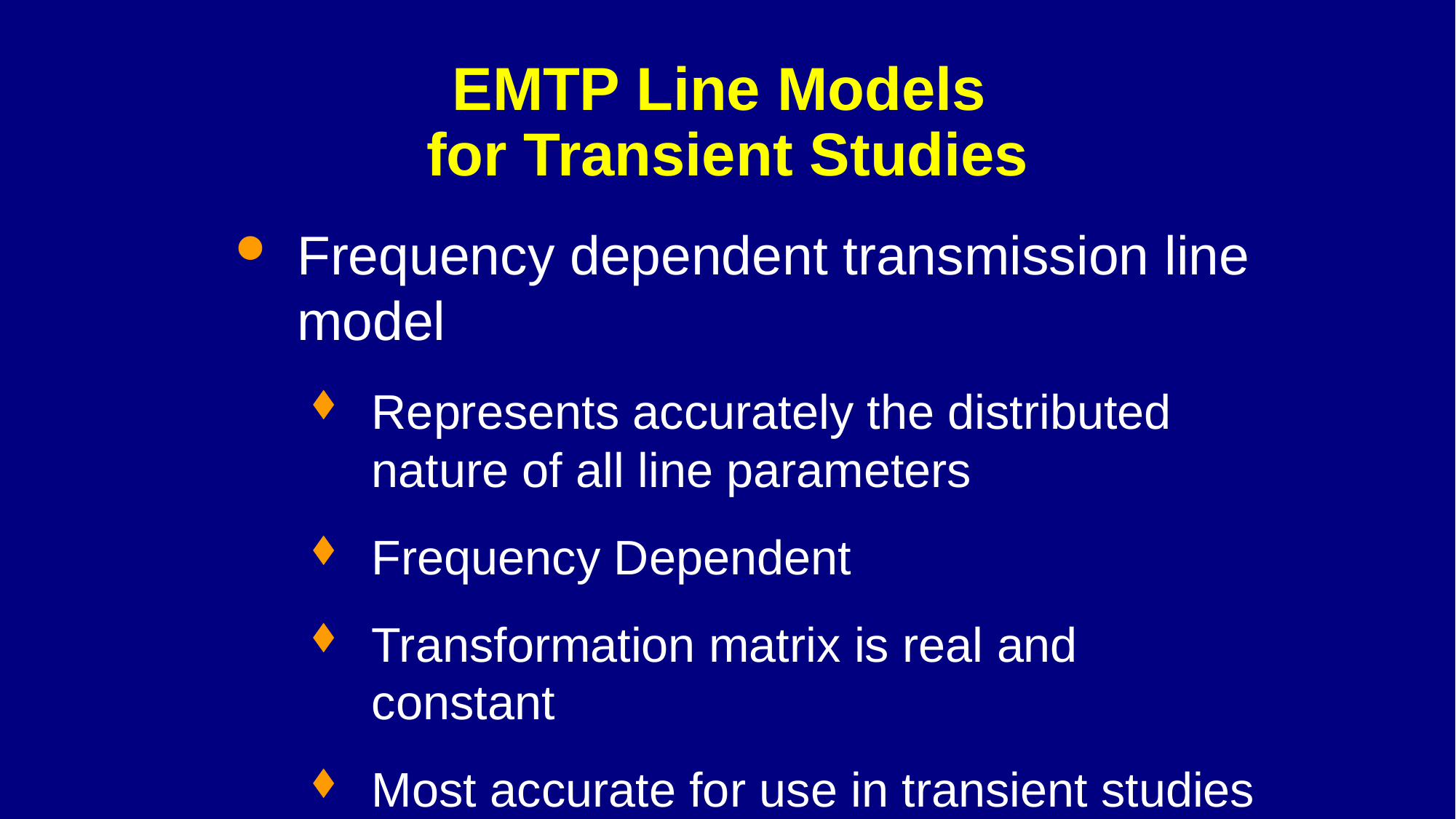

# EMTP Line Models for Transient Studies
Frequency dependent transmission line model
Represents accurately the distributed nature of all line parameters
Frequency Dependent
Transformation matrix is real and constant
Most accurate for use in transient studies